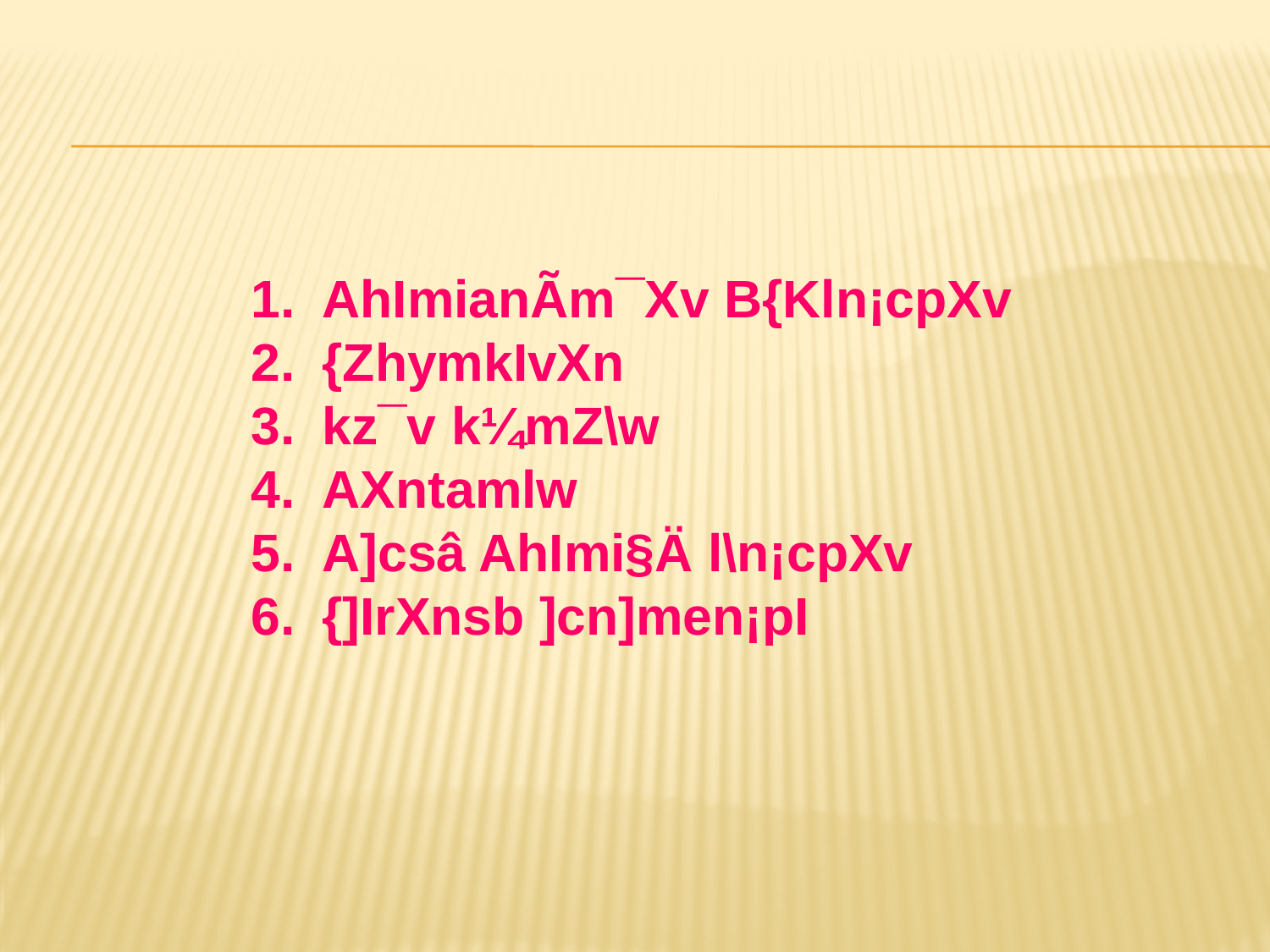

AhImianÃm¯Xv B{Kln¡cpXv
{ZhymkIvXn
kz¯v k¼mZ\w
AXntamlw
A]csâ AhImi§Ä l\n¡cpXv
{]IrXnsb ]cn]men¡pI